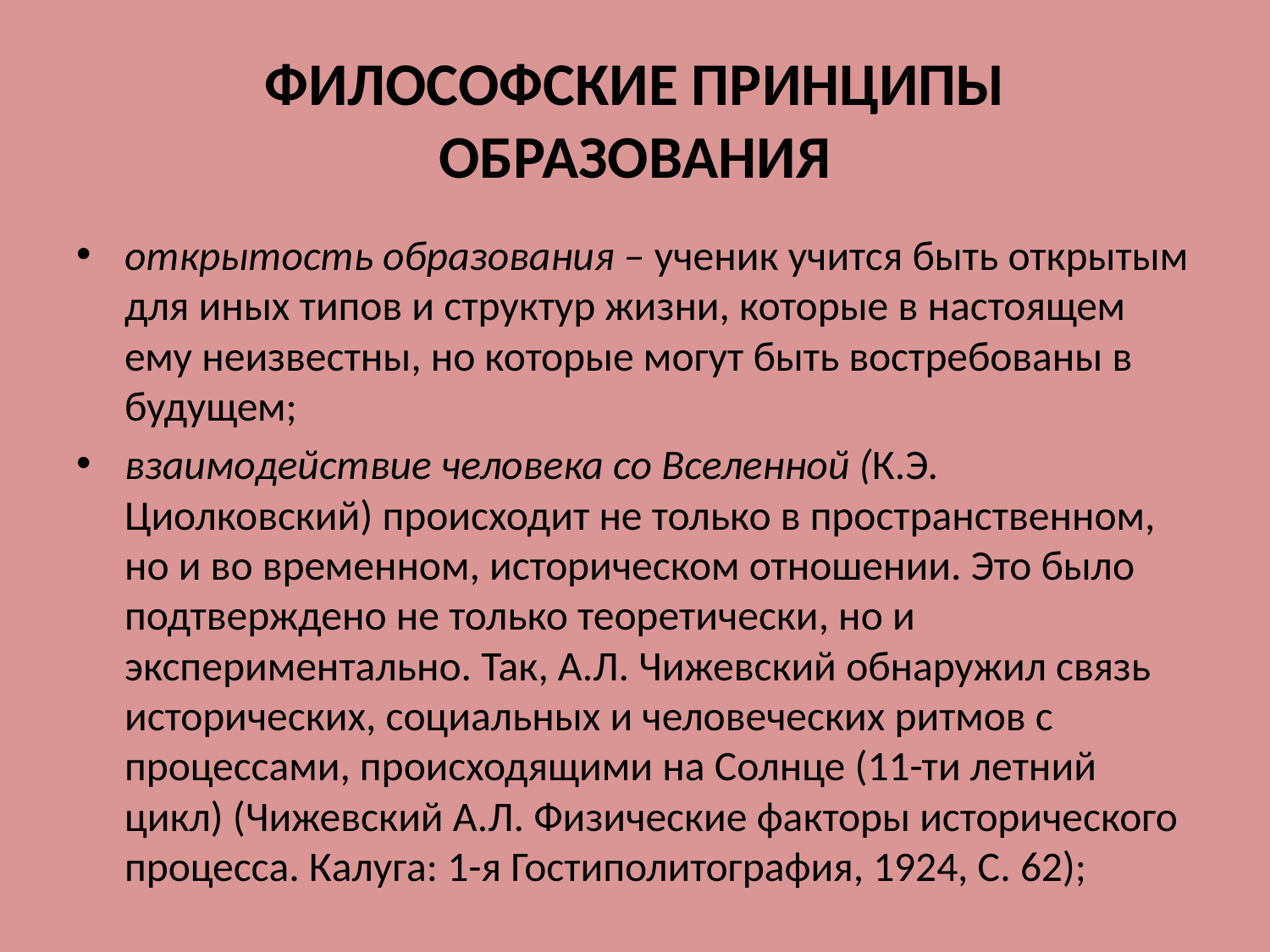

# ФИЛОСОФСКИЕ ПРИНЦИПЫ ОБРАЗОВАНИЯ
открытость образования – ученик учится быть открытым для иных типов и структур жизни, которые в настоящем ему неизвестны, но которые могут быть востребованы в будущем;
взаимодействие человека со Вселенной (К.Э. Циолковский) происходит не только в пространственном, но и во временном, историческом отношении. Это было подтверждено не только теоретически, но и экспериментально. Так, А.Л. Чижевский обнаружил связь исторических, социальных и человеческих ритмов с процессами, происходящими на Солнце (11-ти летний цикл) (Чижевский А.Л. Физические факторы исторического процесса. Калуга: 1-я Гостиполитография, 1924, С. 62);